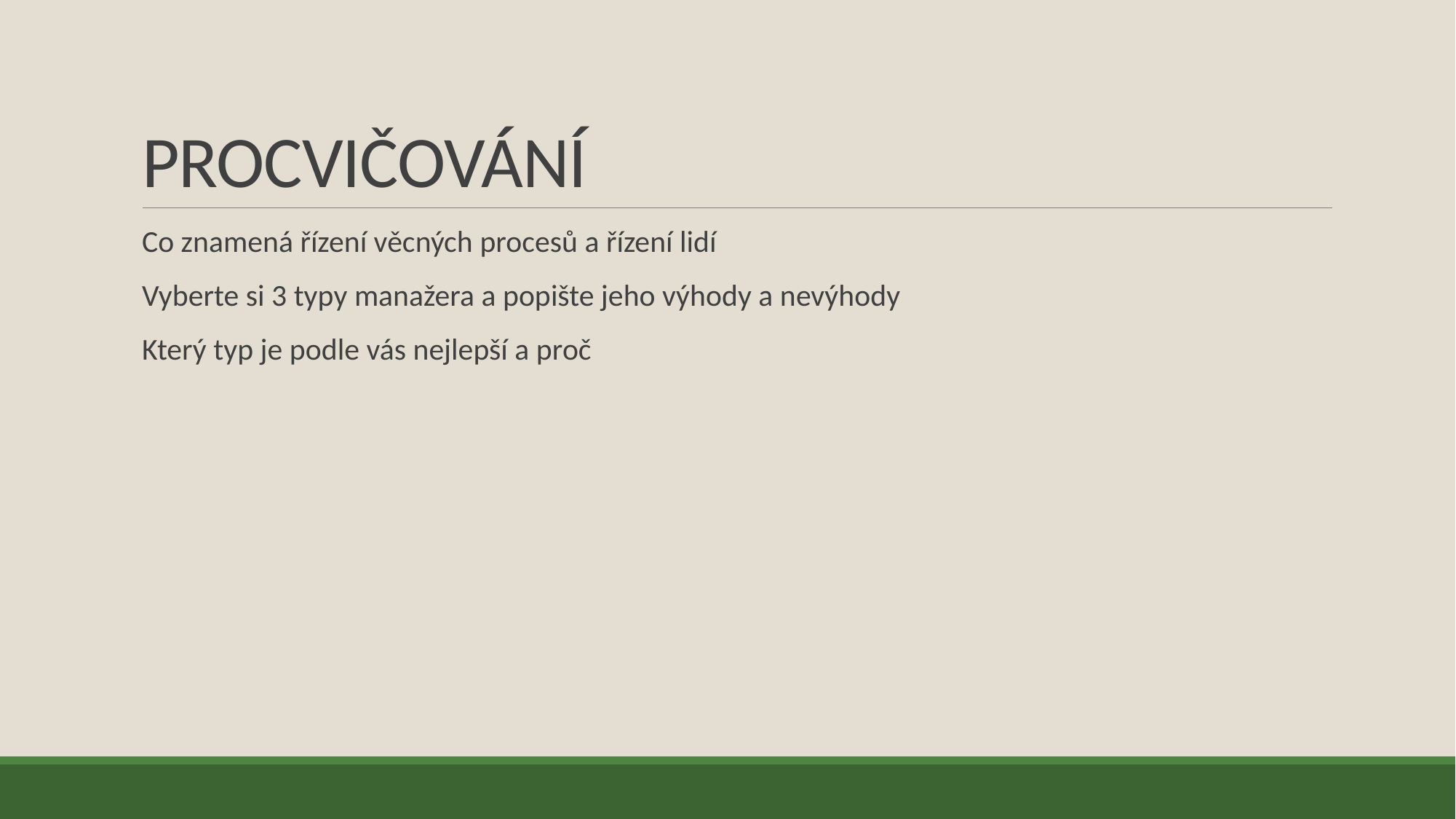

# PROCVIČOVÁNÍ
Co znamená řízení věcných procesů a řízení lidí
Vyberte si 3 typy manažera a popište jeho výhody a nevýhody
Který typ je podle vás nejlepší a proč